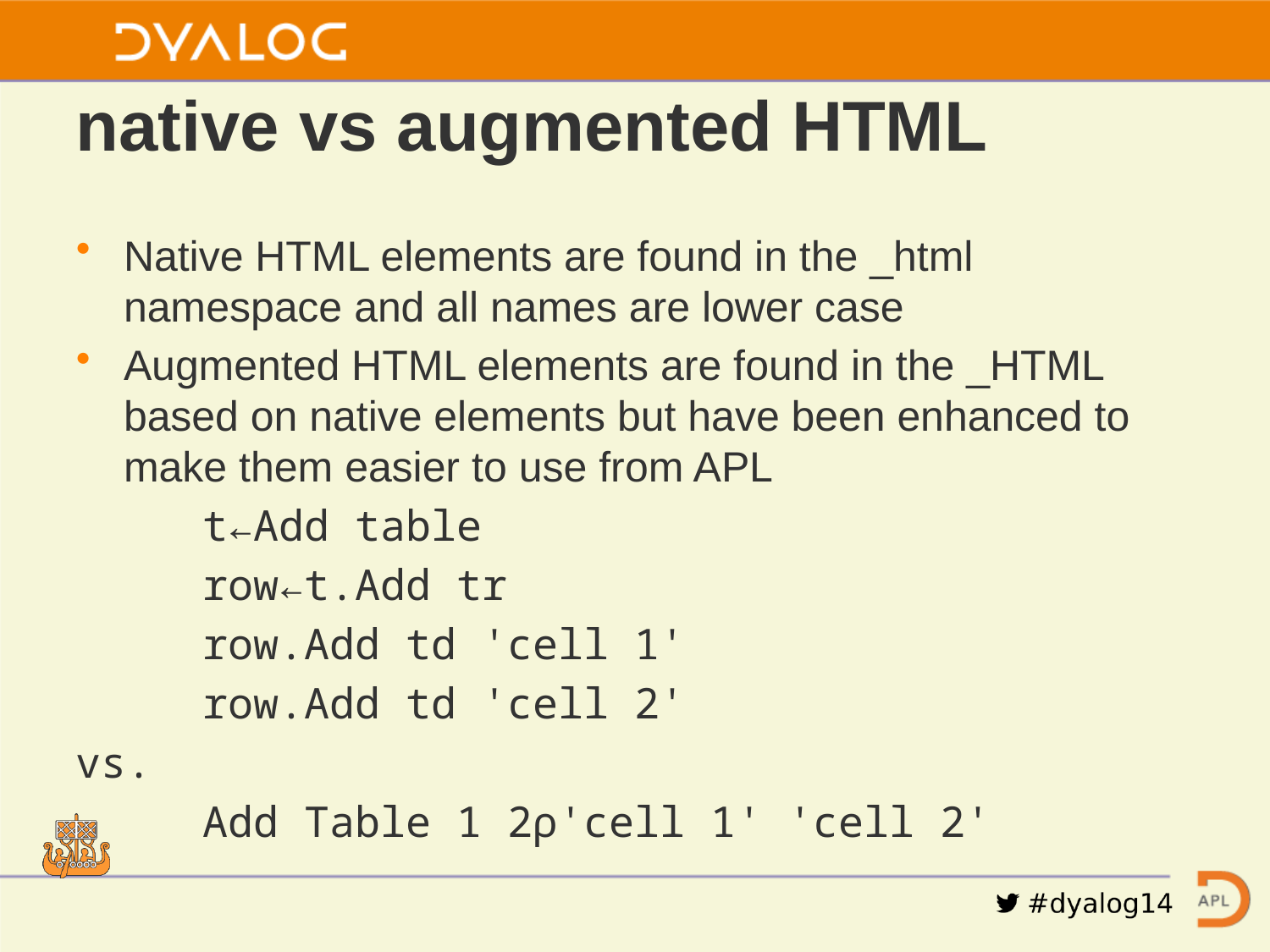

# native vs augmented HTML
Native HTML elements are found in the _html namespace and all names are lower case
Augmented HTML elements are found in the _HTML based on native elements but have been enhanced to make them easier to use from APL
	t←Add table
	row←t.Add tr
	row.Add td 'cell 1'
	row.Add td 'cell 2'
vs.
	Add Table 1 2⍴'cell 1' 'cell 2'